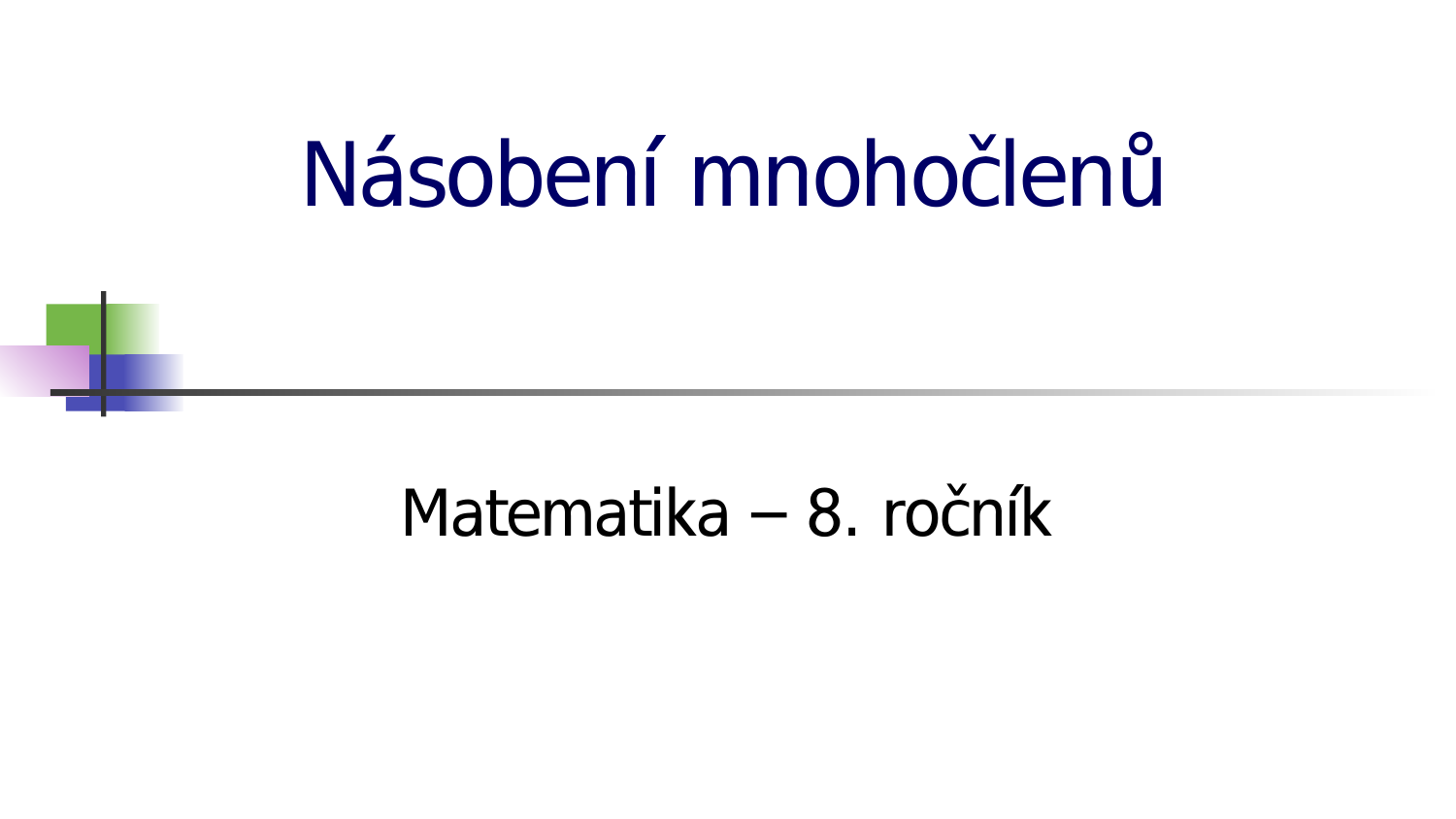

# Násobení mnohočlenů
Matematika – 8. ročník